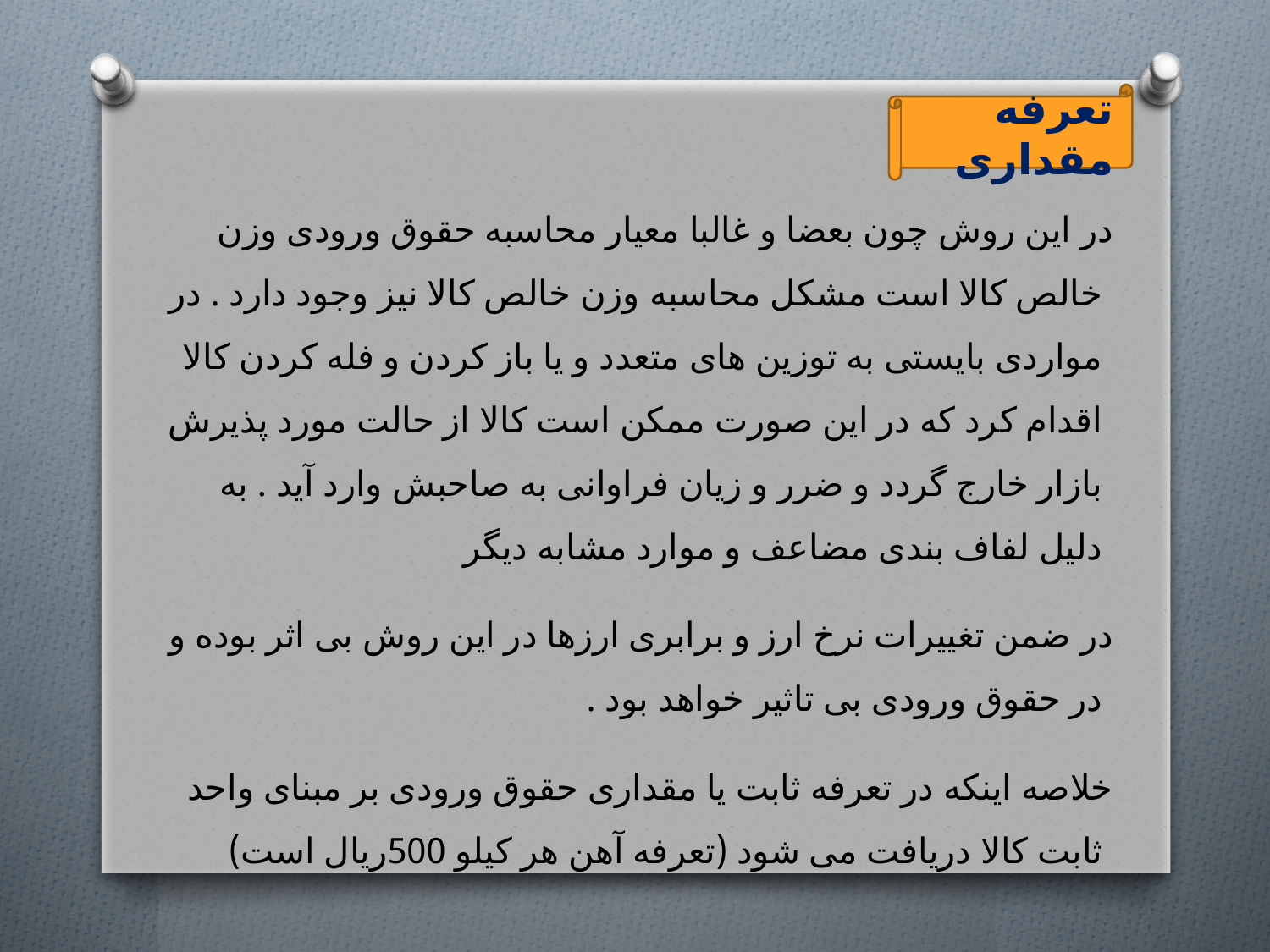

تعرفه مقداری
   در این روش چون بعضا و غالبا معیار محاسبه حقوق ورودی وزن خالص کالا است مشکل محاسبه وزن خالص کالا نیز وجود دارد . در مواردی بایستی به توزین های متعدد و یا باز کردن و فله کردن کالا اقدام کرد که در این صورت ممکن است کالا از حالت مورد پذیرش بازار خارج گردد و ضرر و زیان فراوانی به صاحبش وارد آید . به دلیل لفاف بندی مضاعف و موارد مشابه دیگر
   در ضمن تغییرات نرخ ارز و برابری ارزها در این روش بی اثر بوده و در حقوق ورودی بی تاثیر خواهد بود .
   خلاصه اینکه در تعرفه ثابت یا مقداری حقوق ورودی بر مبنای واحد ثابت کالا دریافت می شود (تعرفه آهن هر کیلو 500ریال است)